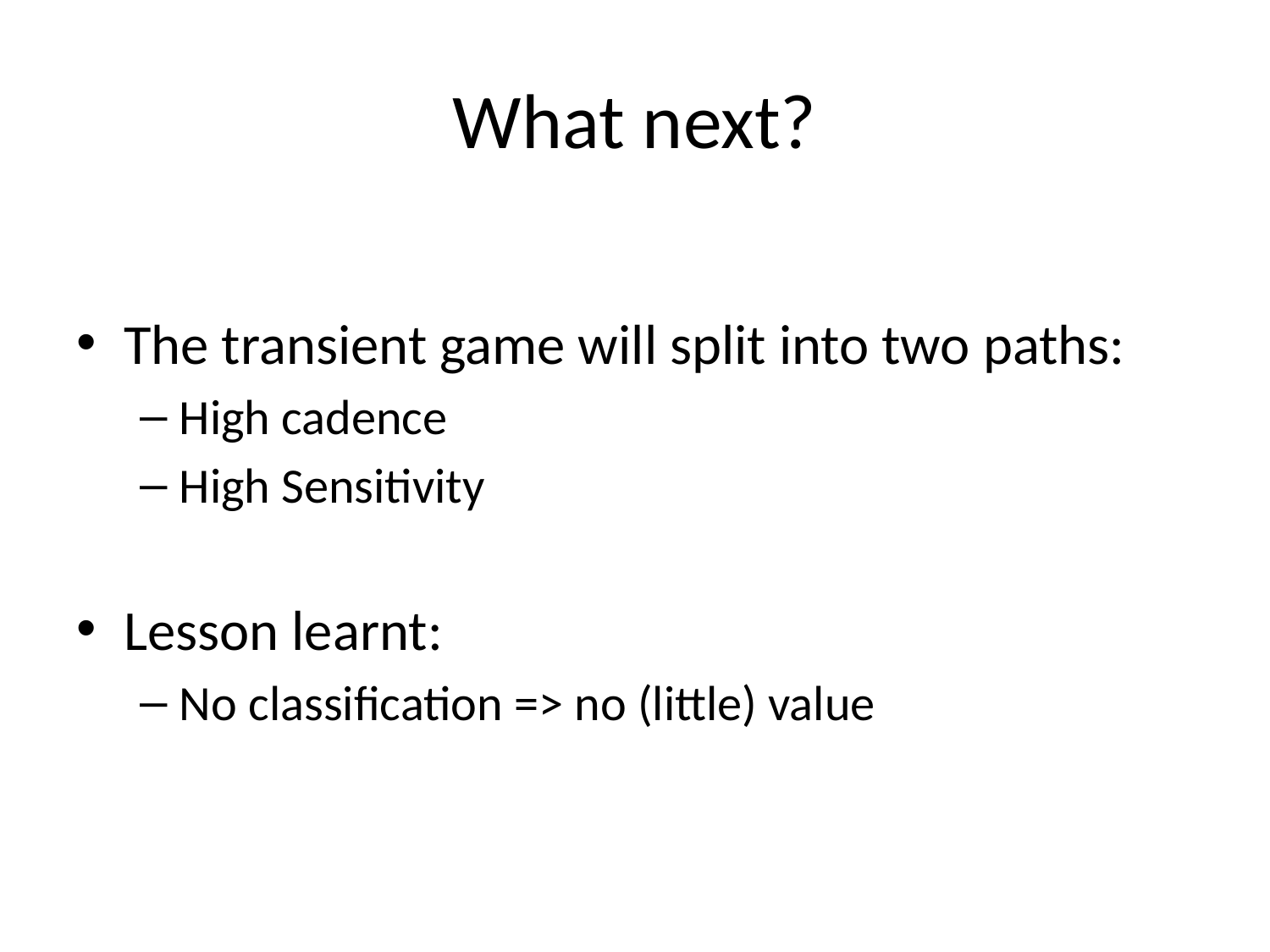

# What next?

The transient game will split into two paths:
High cadence
High Sensitivity

Lesson learnt:
No classification => no (little) value